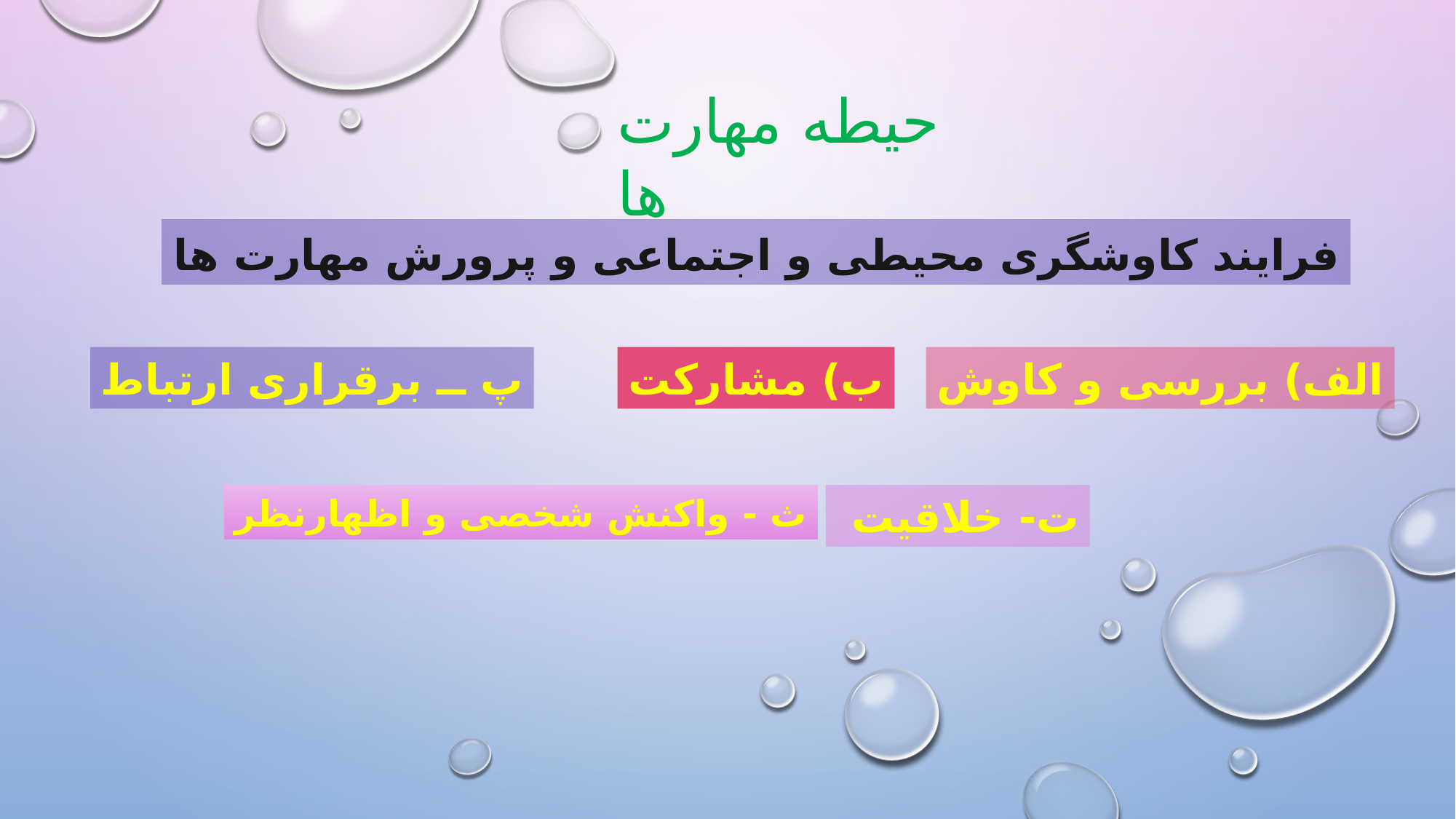

حیطه مهارت ها

فرايند کاوشگری محيطی و اجتماعی و پرورش مهارت ها
پ ــ برقراری ارتباط
ب) مشارکت
الف) بررسی و کاوش
ث - واکنش شخصی و اظهارنظر
 ت- خلاقيت